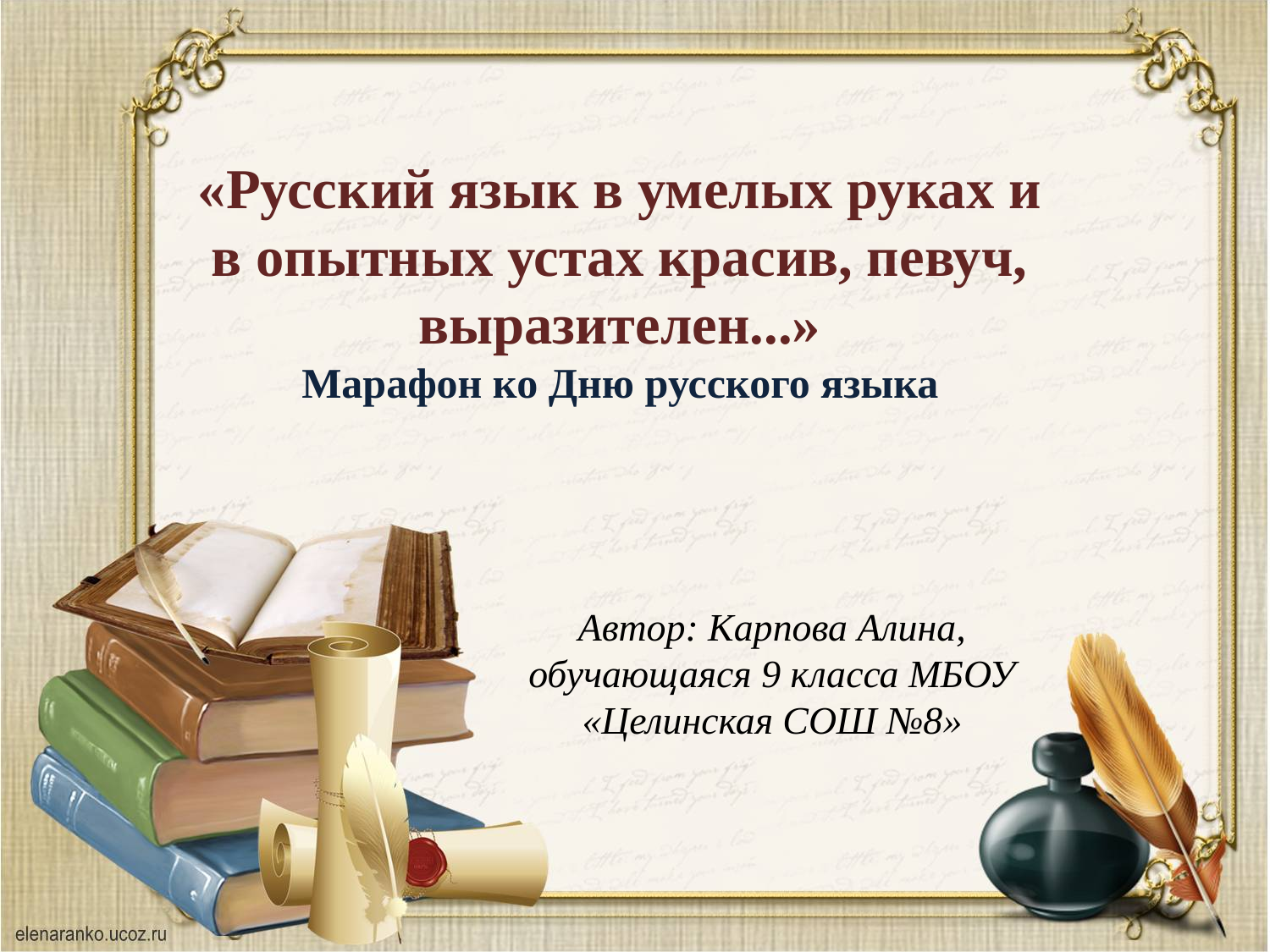

«Русский язык в умелых руках и в опытных устах красив, певуч, выразителен...»
 Марафон ко Дню русского языка

Автор: Карпова Алина, обучающаяся 9 класса МБОУ «Целинская СОШ №8»